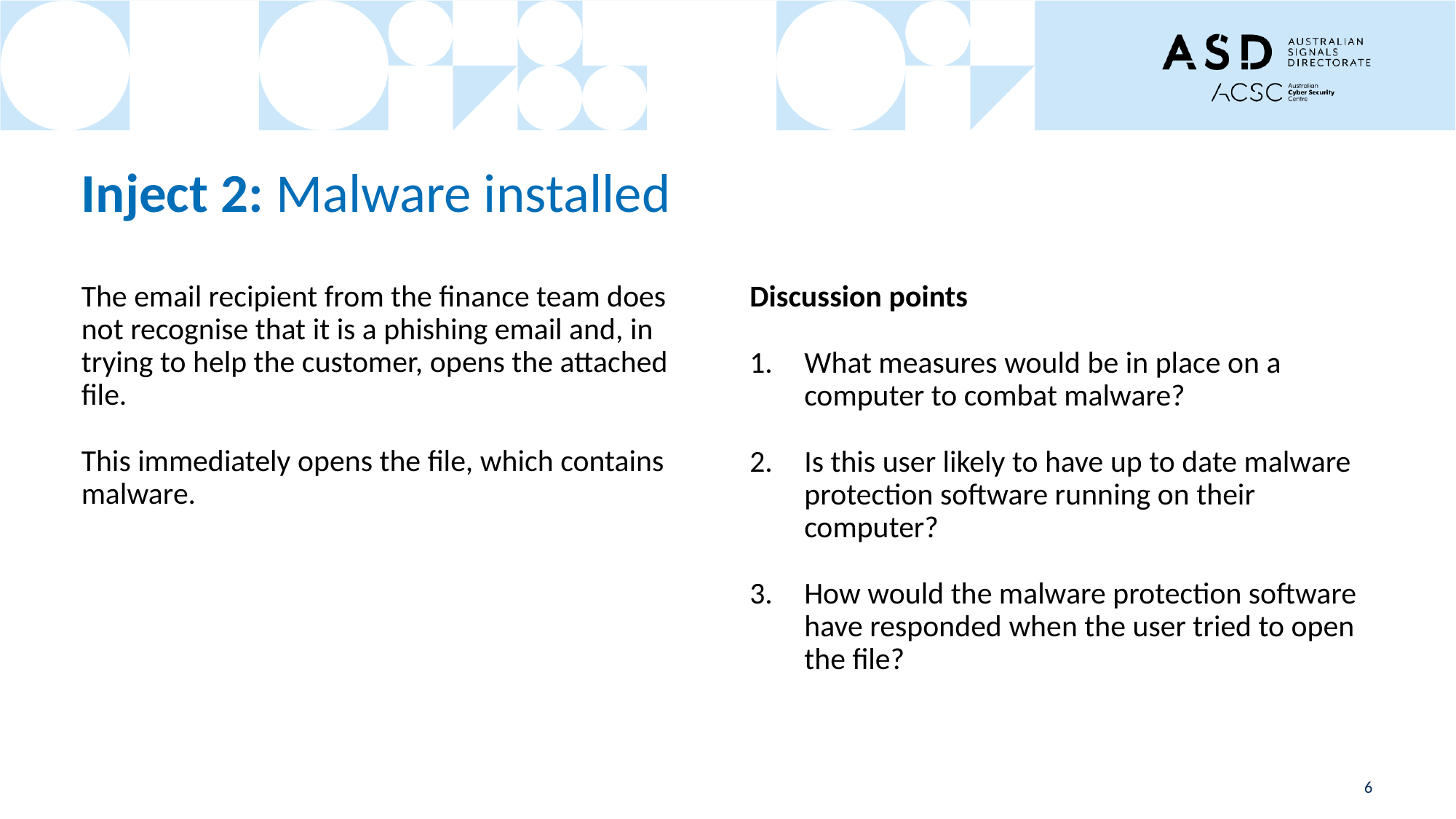

# Inject 2: Malware installed
The email recipient from the finance team does not recognise that it is a phishing email and, in trying to help the customer, opens the attached file.
This immediately opens the file, which contains malware.
Discussion points
What measures would be in place on a computer to combat malware?
Is this user likely to have up to date malware protection software running on their computer?
How would the malware protection software have responded when the user tried to open the file?
6